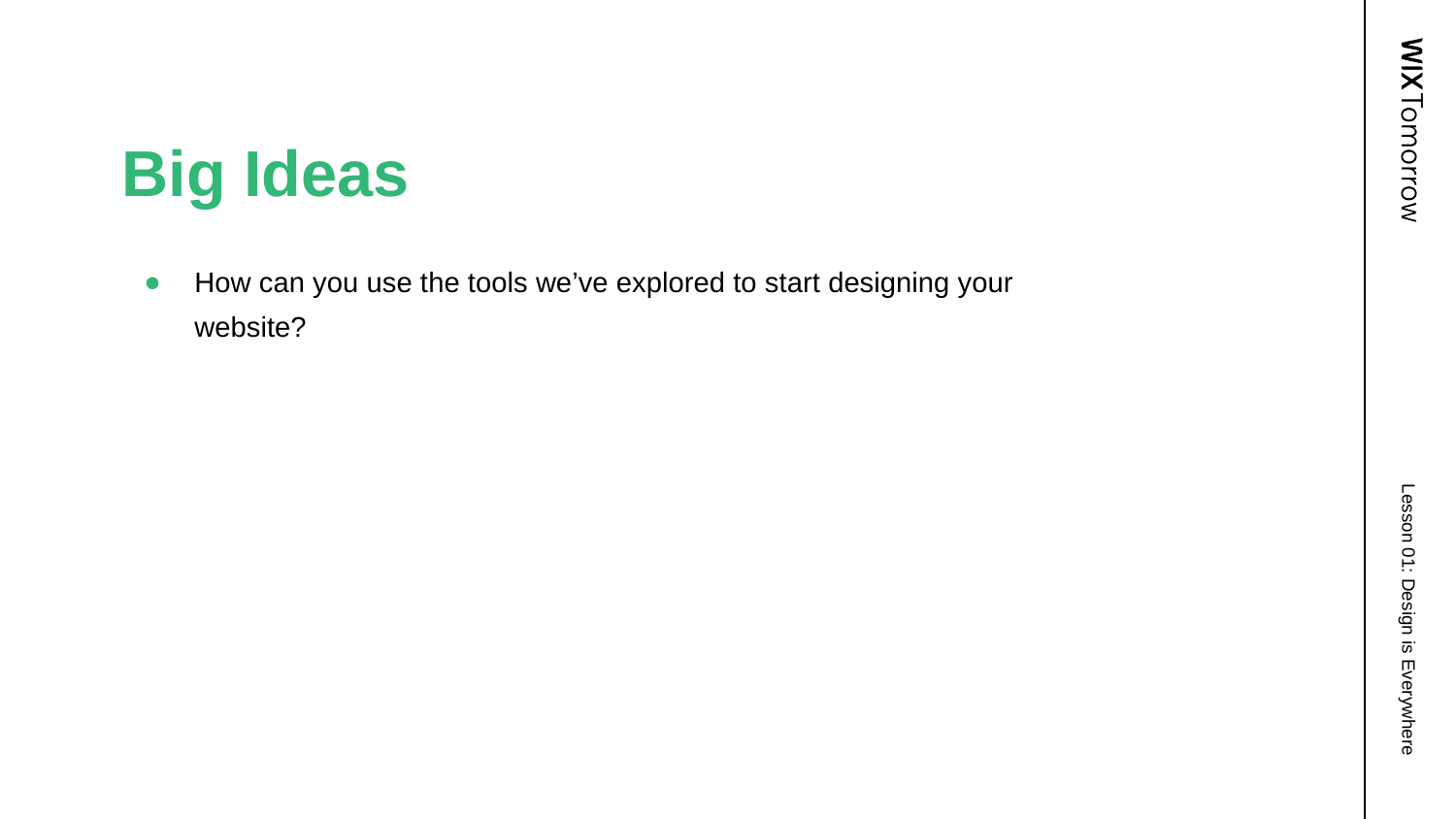

# Big Ideas
How can you use the tools we’ve explored to start designing your website?